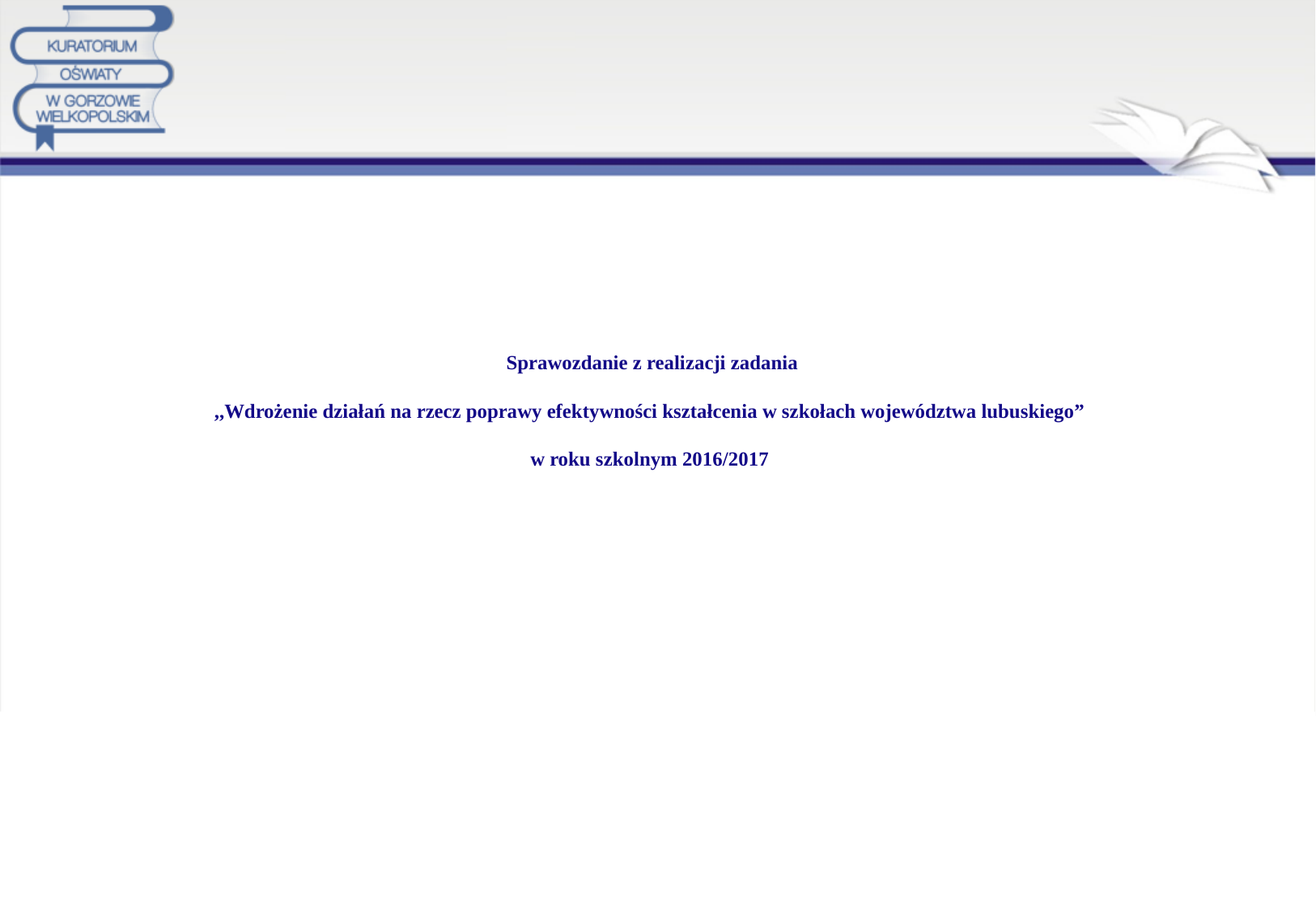

# Sprawozdanie z realizacji zadania ,,Wdrożenie działań na rzecz poprawy efektywności kształcenia w szkołach województwa lubuskiego” w roku szkolnym 2016/2017